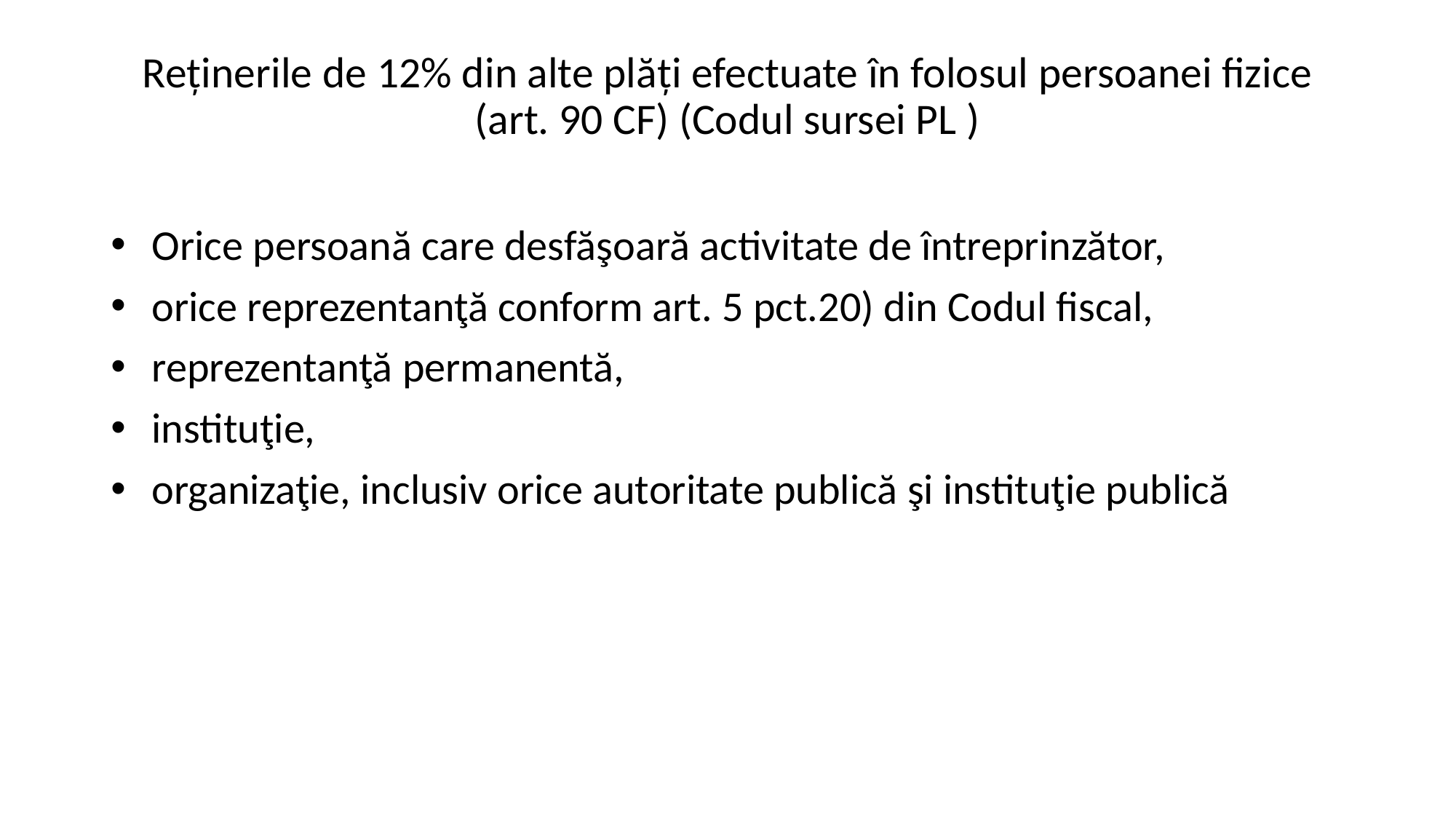

# Reţinerile de 12% din alte plăţi efectuate în folosul persoanei fizice (art. 90 CF) (Codul sursei PL )
Orice persoană care desfăşoară activitate de întreprinzător,
orice reprezentanţă conform art. 5 pct.20) din Codul fiscal,
reprezentanţă permanentă,
instituţie,
organizaţie, inclusiv orice autoritate publică şi instituţie publică